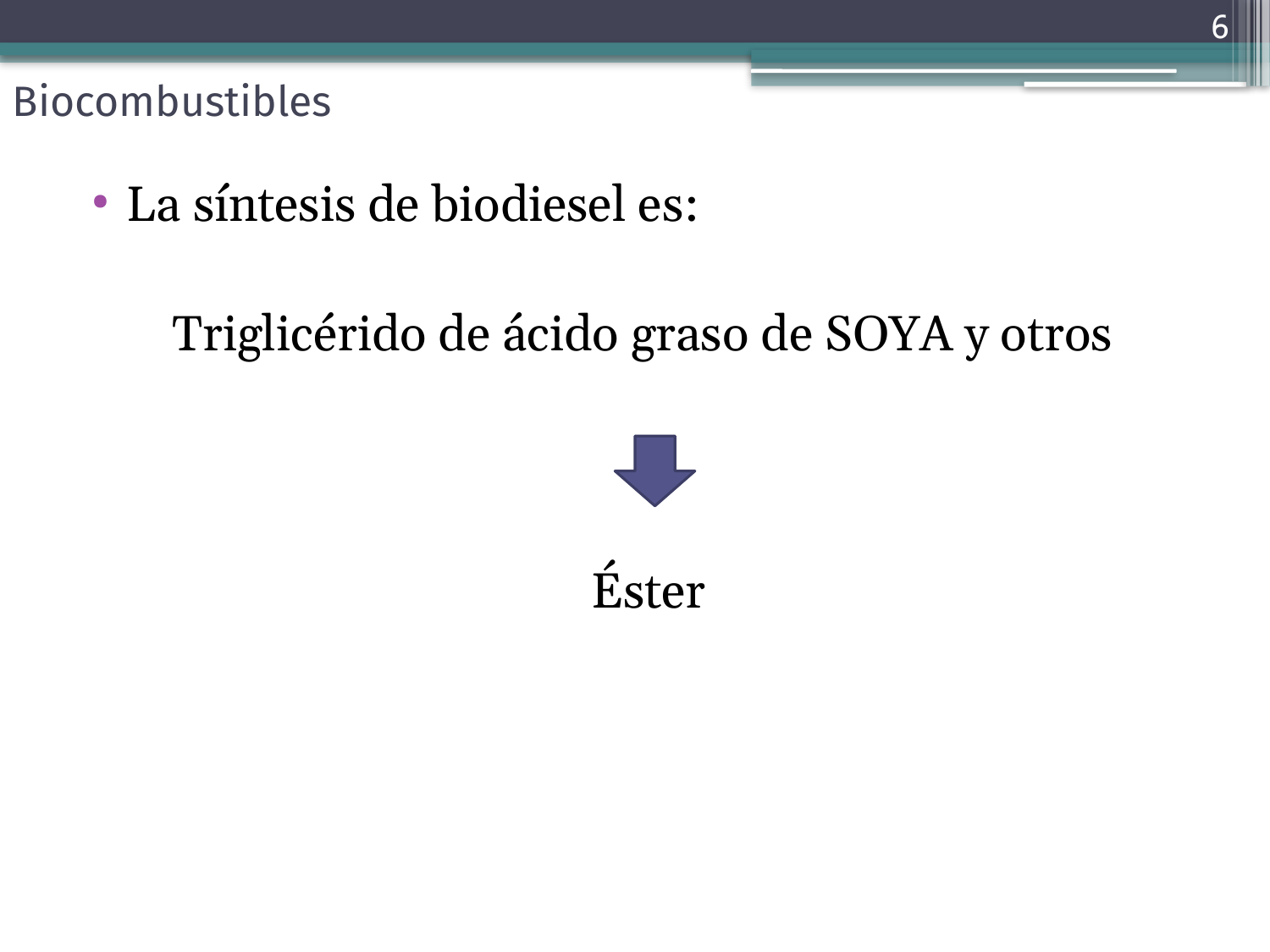

6
# Biocombustibles
La síntesis de biodiesel es:

Triglicérido de ácido graso de SOYA y otros

 Éster